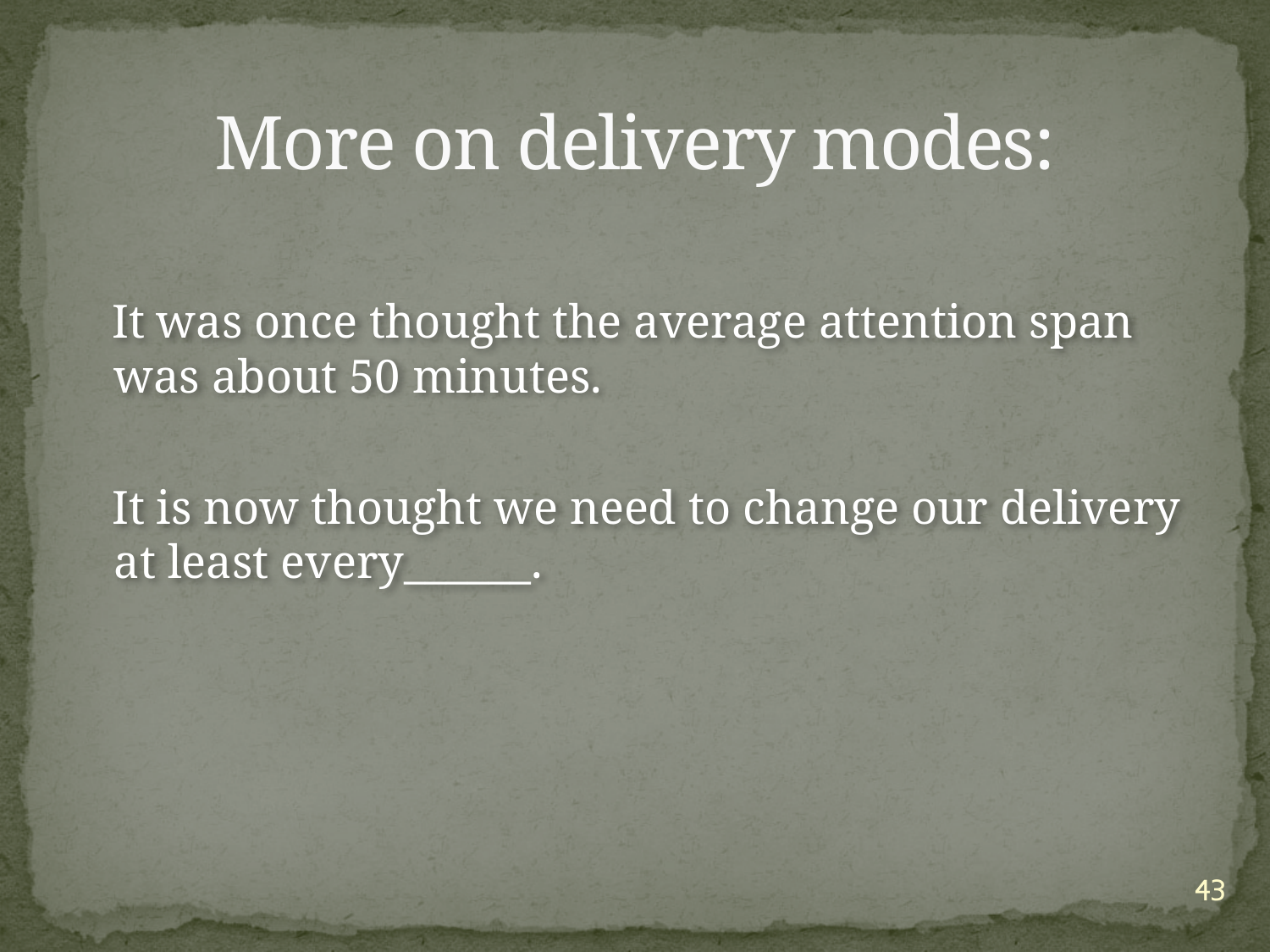

# More on delivery modes:
   It was once thought the average attention span was about 50 minutes.

   It is now thought we need to change our delivery at least every______.
43